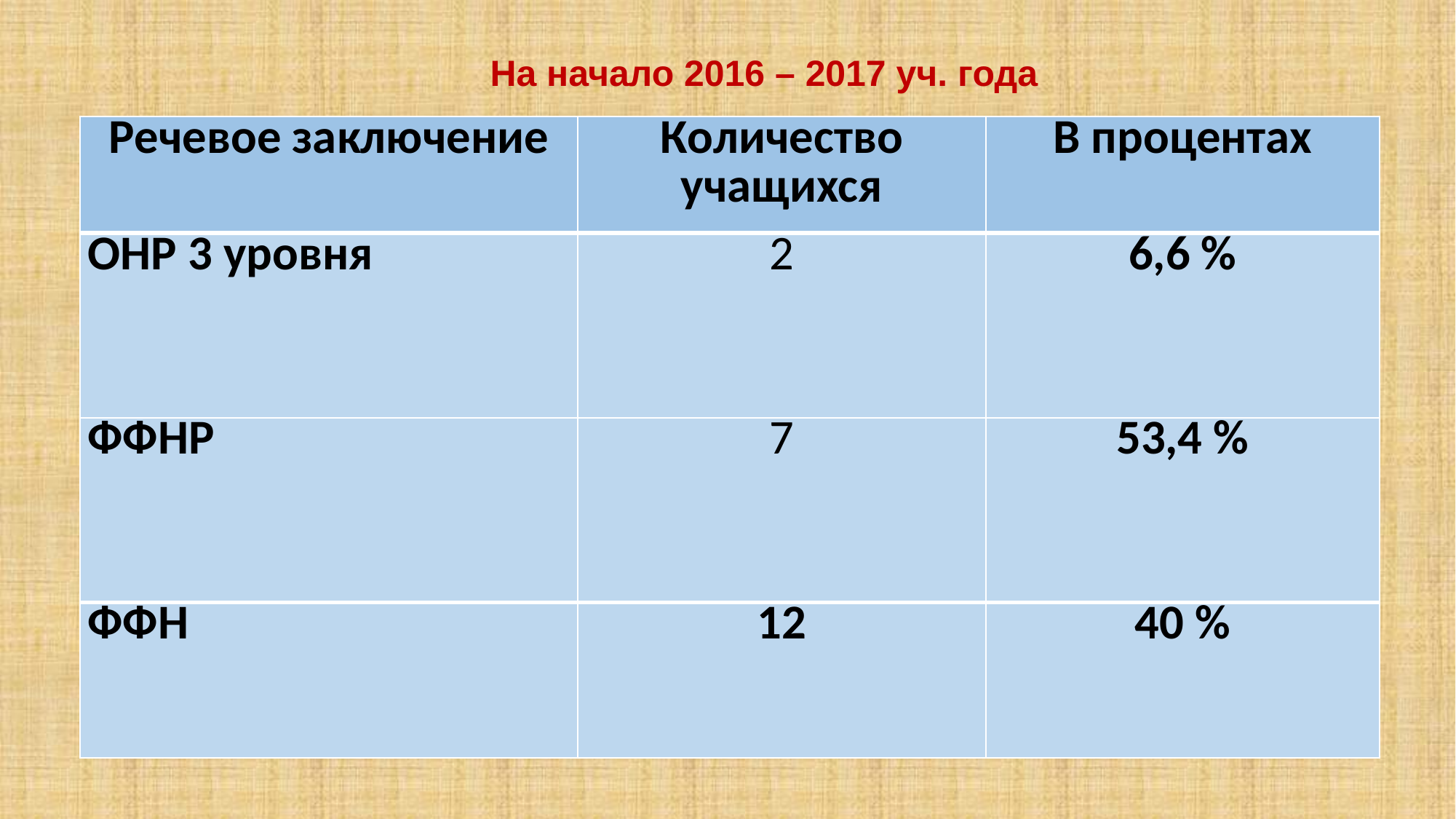

На начало 2016 – 2017 уч. года
| Речевое заключение | Количество учащихся | В процентах |
| --- | --- | --- |
| ОНР 3 уровня | 2 | 6,6 % |
| ФФНР | 7 | 53,4 % |
| ФФН | 12 | 40 % |